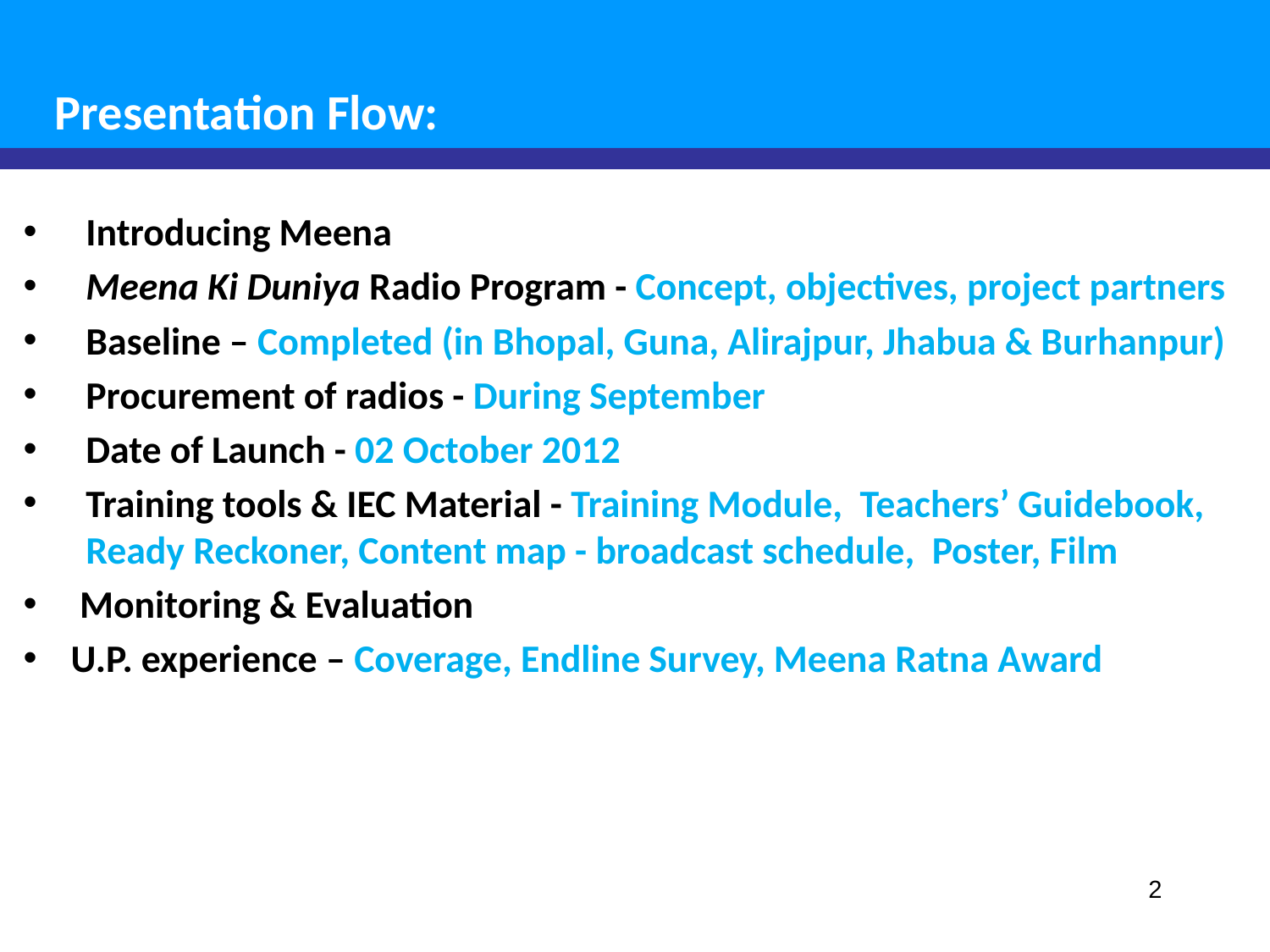

Presentation Flow:

Introducing Meena
Meena Ki Duniya Radio Program - Concept, objectives, project partners
Baseline – Completed (in Bhopal, Guna, Alirajpur, Jhabua & Burhanpur)
Procurement of radios - During September
Date of Launch - 02 October 2012
Training tools & IEC Material - Training Module,  Teachers’ Guidebook,     Ready Reckoner, Content map - broadcast schedule,  Poster, Film
 Monitoring & Evaluation
U.P. experience – Coverage, Endline Survey, Meena Ratna Award

2